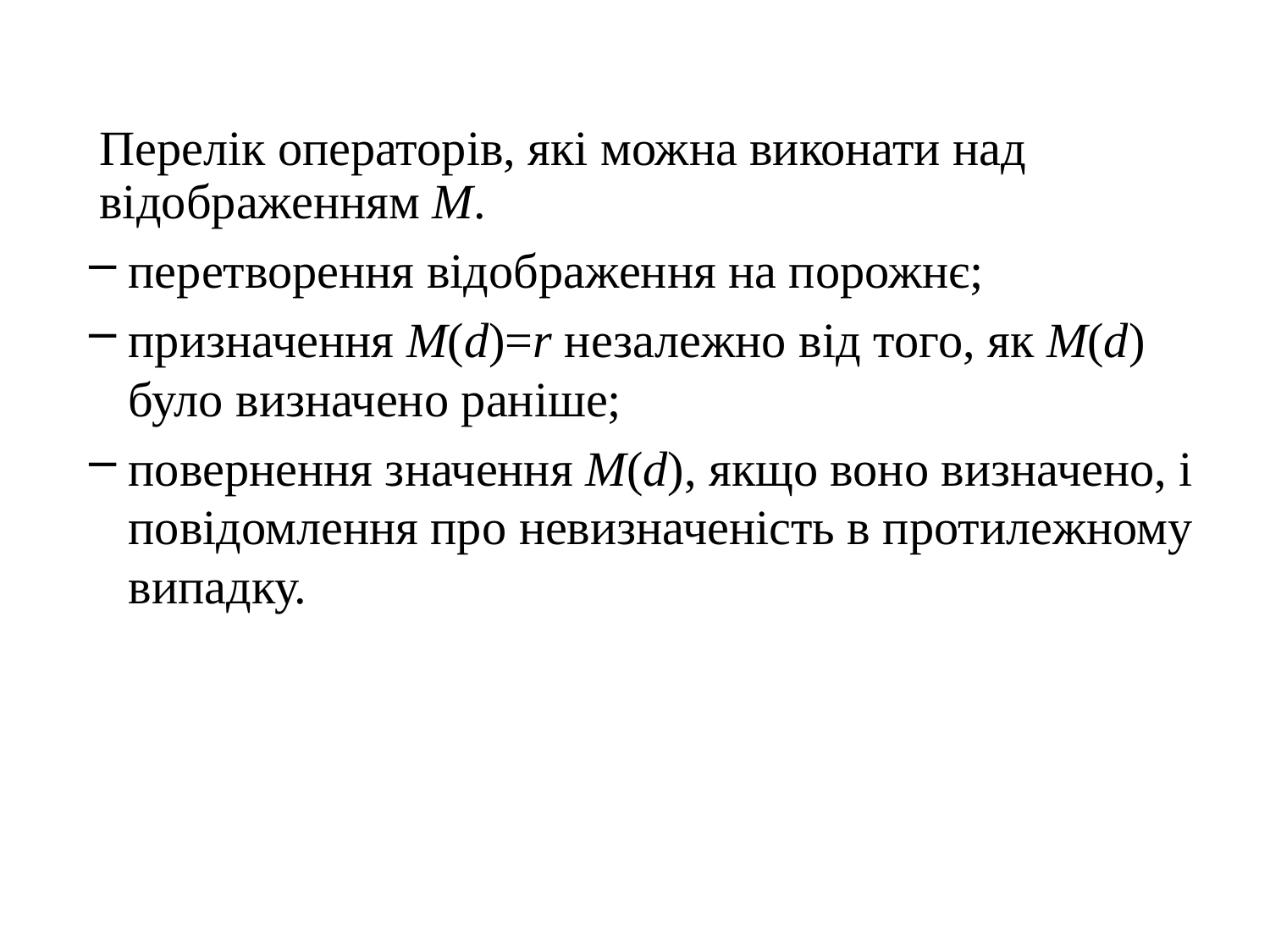

Перелік операторів, які можна виконати над відображенням М.
перетворення відображення на порожнє;
призначення M(d)=r незалежно від того, як M(d) було визначено раніше;
повернення значення M(d), якщо воно визначено, і повідомлення про невизначеність в протилежному випадку.